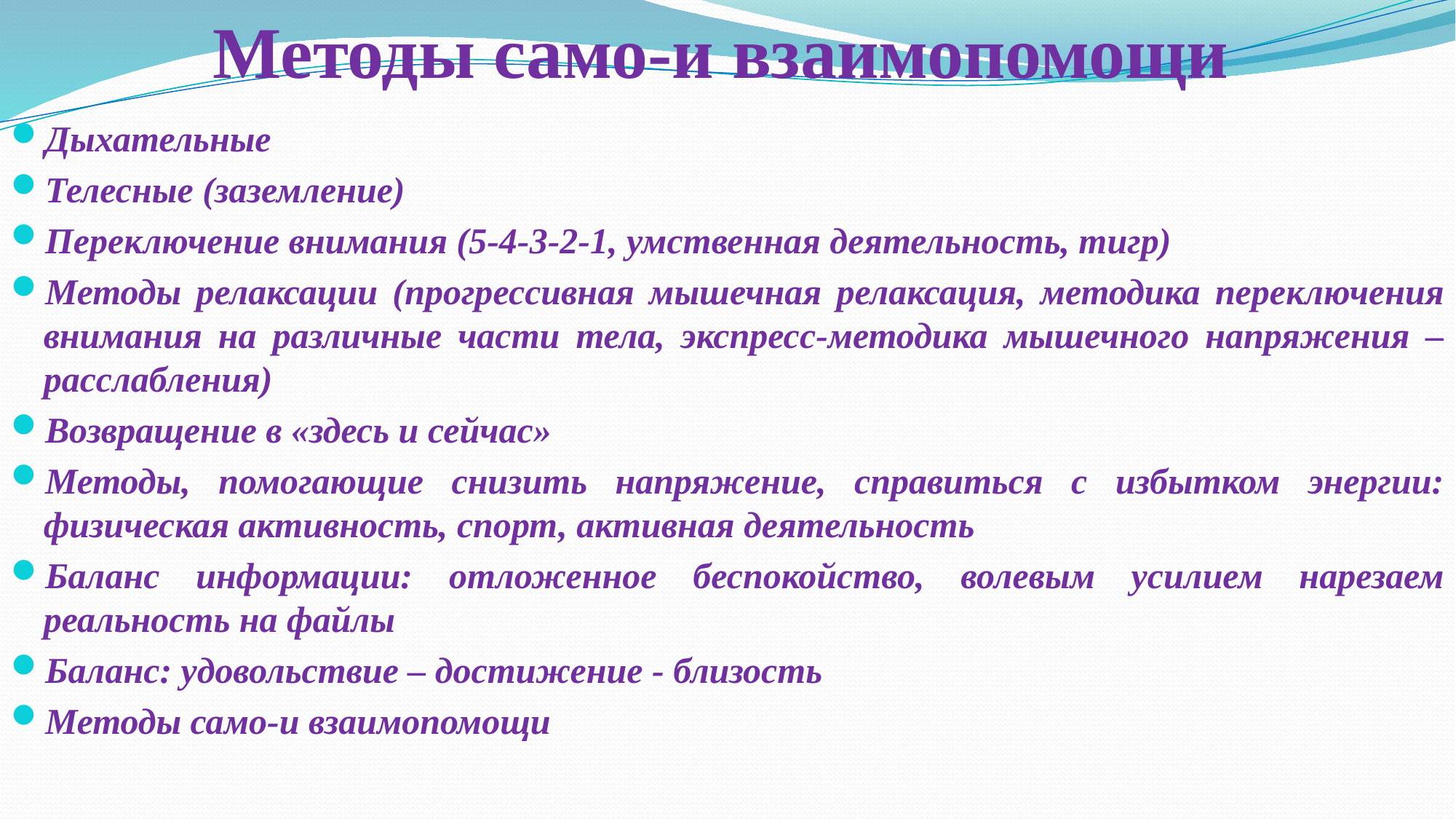

Методы само-и взаимопомощи
Дыхательные
Телесные (заземление)
Переключение внимания (5-4-3-2-1, умственная деятельность, тигр)
Методы релаксации (прогрессивная мышечная релаксация, методика переключения внимания на различные части тела, экспресс-методика мышечного напряжения – расcлабления)
Возвращение в «здесь и сейчас»
Методы, помогающие снизить напряжение, справитьcя с избытком энергии: физическая активность, спорт, активная деятельность
Баланс информации: отложенное беспокойство, волевым усилием нарезаем реальность на файлы
Баланс: удовольствие – достижение - близость
Методы само-и взаимопомощи